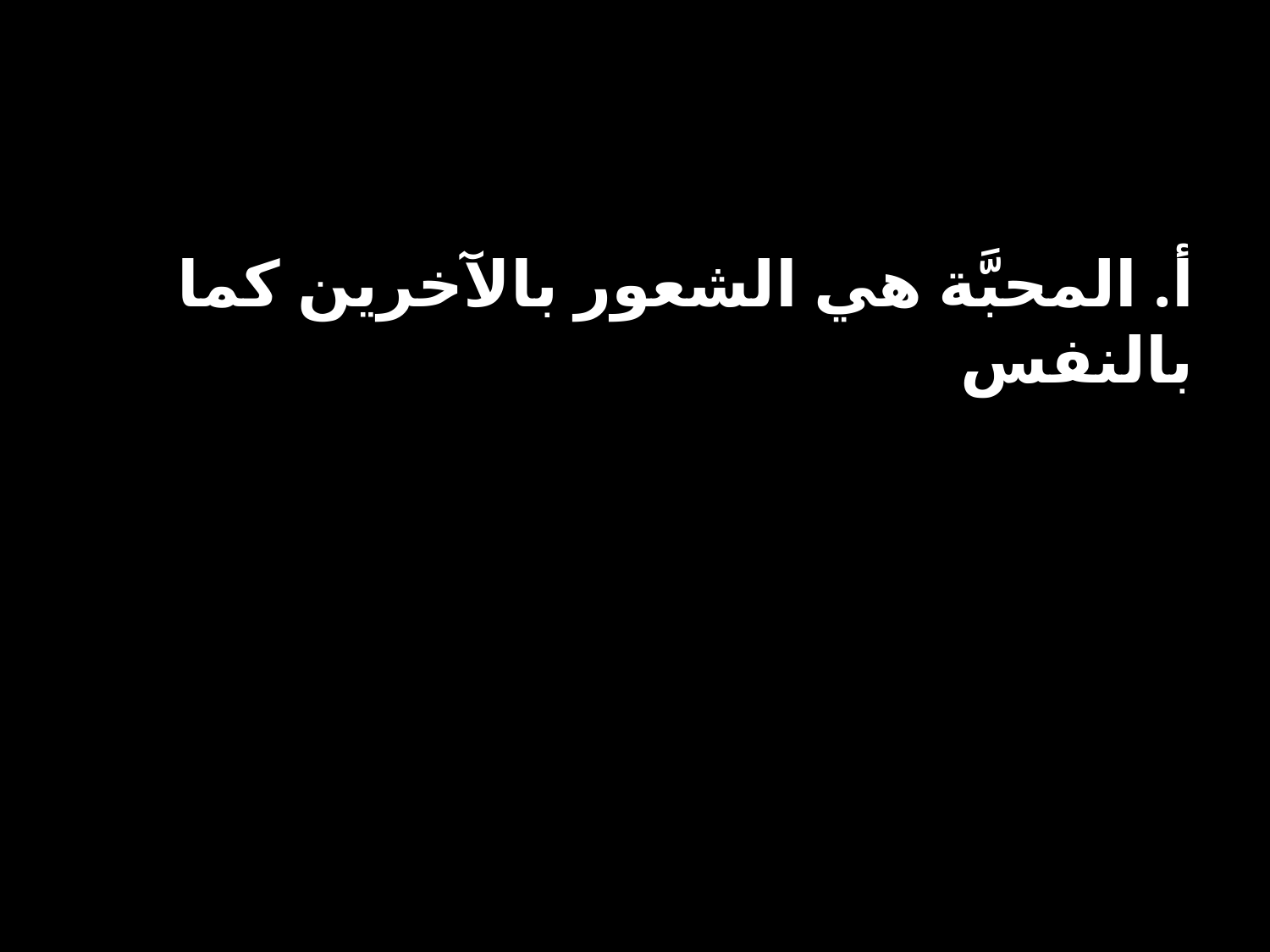

أ. المحبَّة هي الشعور بالآخرين كما بالنفس